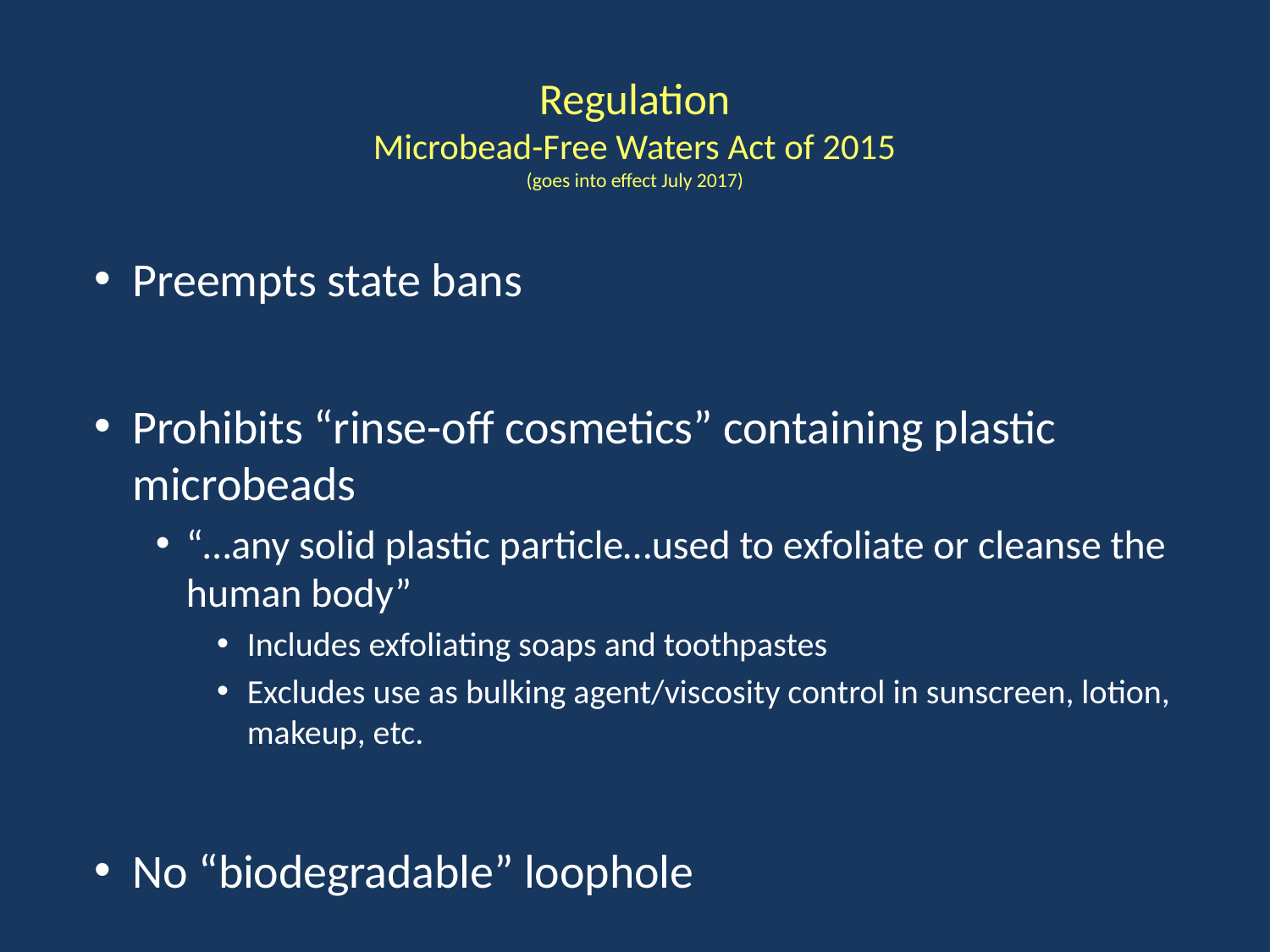

# Regulation Microbead-Free Waters Act of 2015 (goes into effect July 2017)
Preempts state bans

Prohibits “rinse-off cosmetics” containing plastic microbeads
“…any solid plastic particle…used to exfoliate or cleanse the human body”
Includes exfoliating soaps and toothpastes
Excludes use as bulking agent/viscosity control in sunscreen, lotion, makeup, etc.

No “biodegradable” loophole